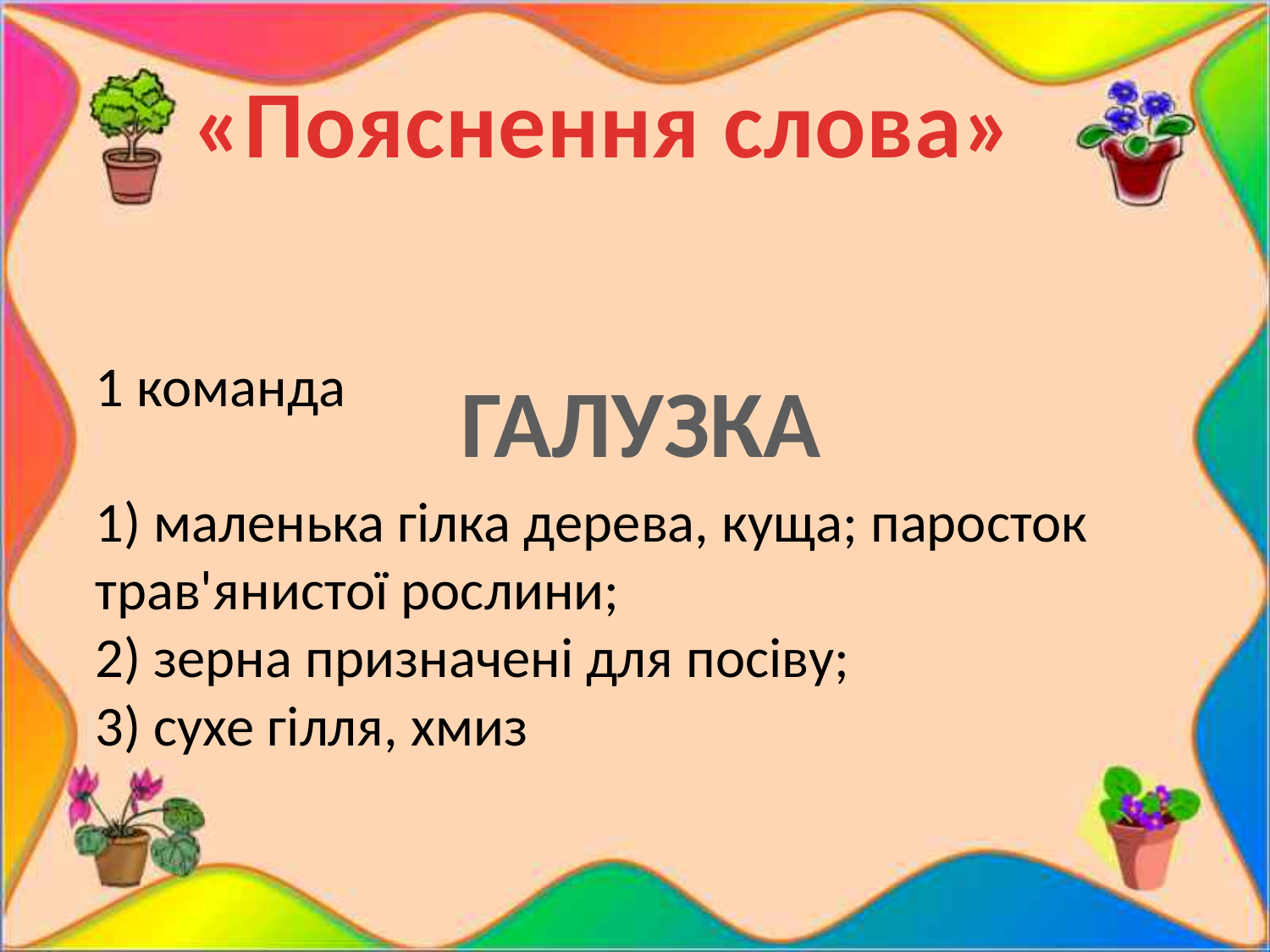

«Пояснення слова»
#
1 команда
1) маленька гілка дерева, куща; паросток трав'янистої рослини; 
2) зерна призначені для посіву; 
3) сухе гілля, хмиз
 ГАЛУЗКА